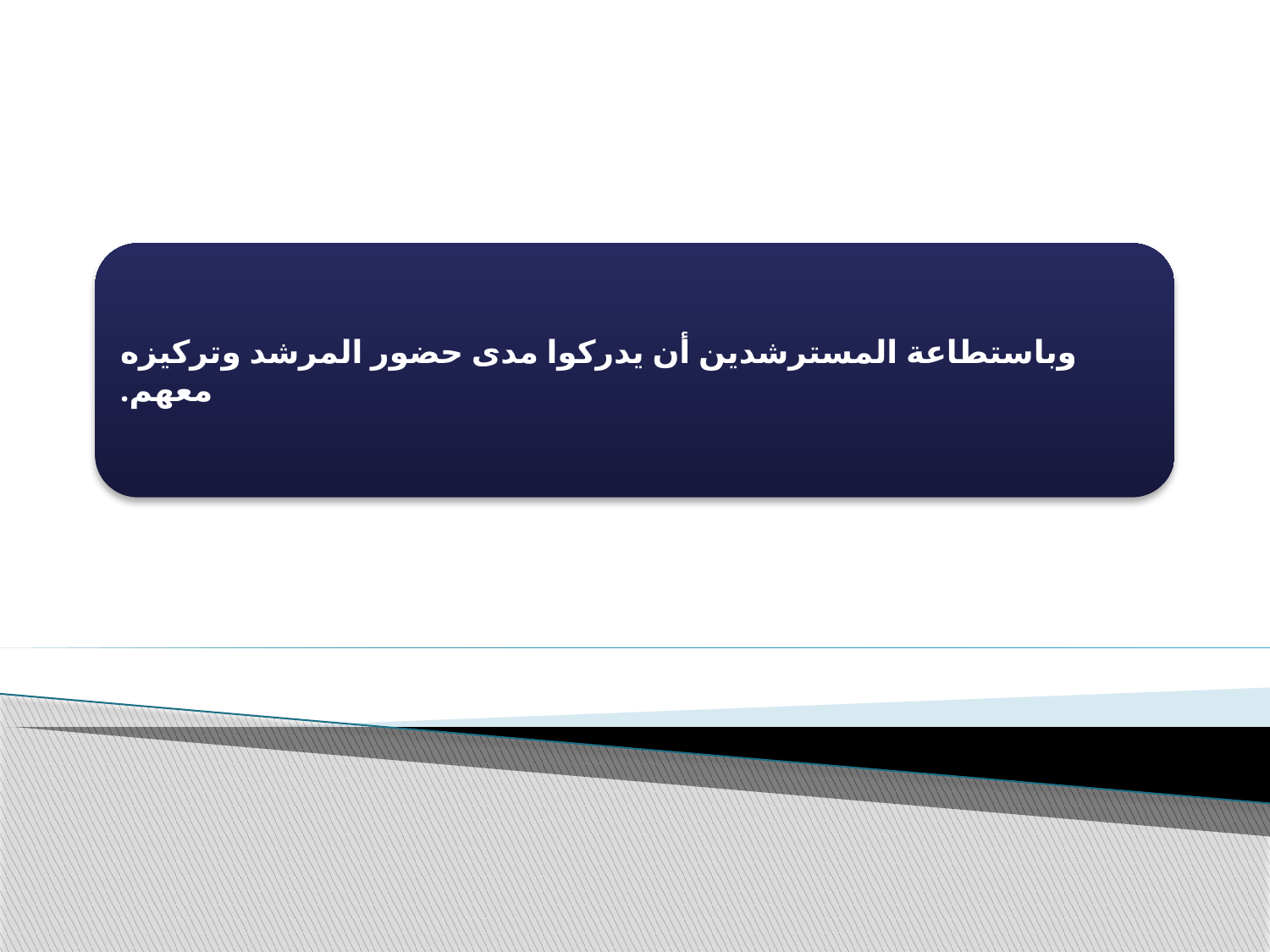

وباستطاعة المسترشدين أن يدركوا مدى حضور المرشد وتركيزه معهم.